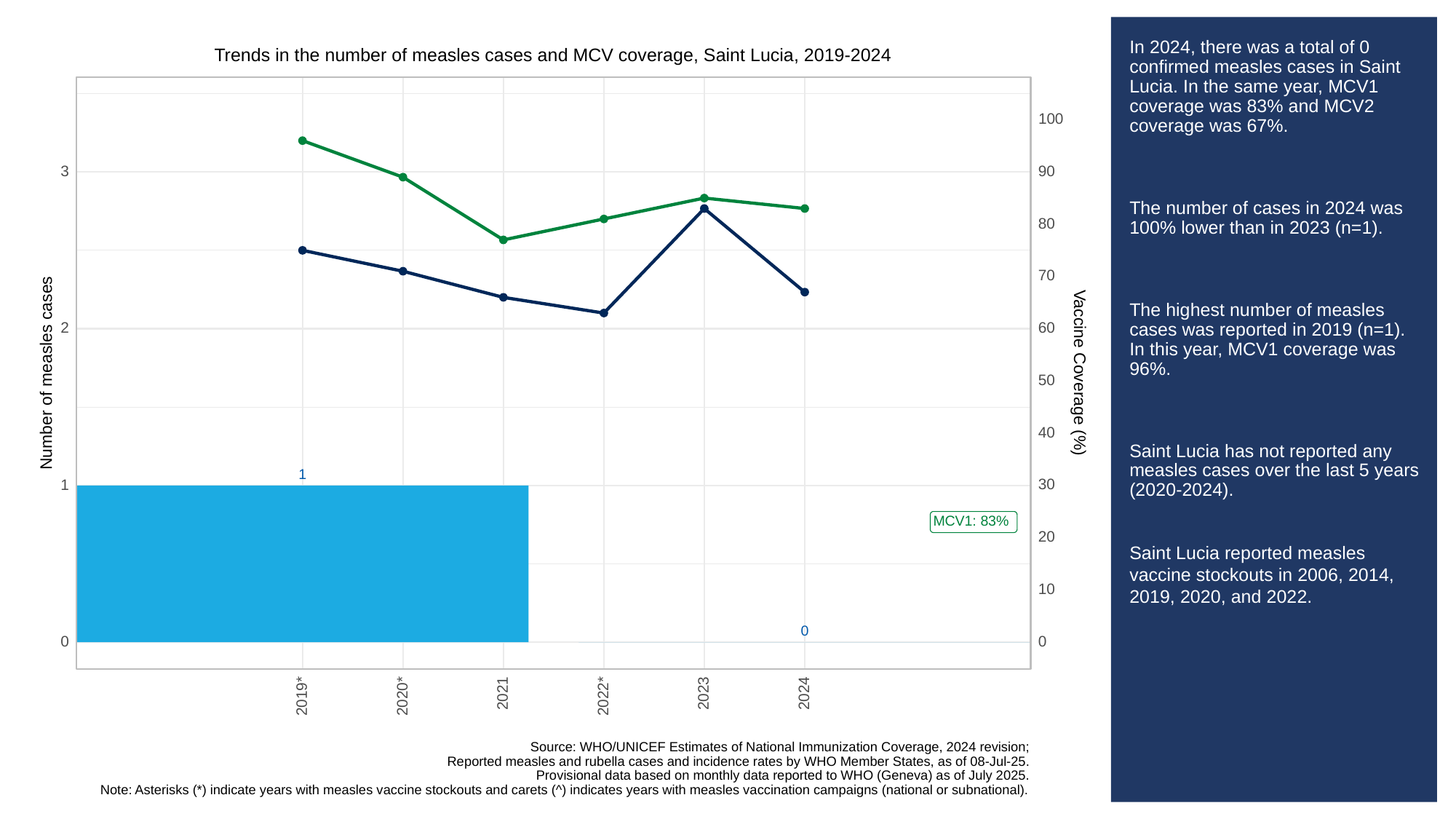

# In 2024, there was a total of 0 confirmed measles cases in Saint Lucia. In the same year, MCV1 coverage was 83% and MCV2 coverage was 67%.

The number of cases in 2024 was 100% lower than in 2023 (n=1).

The highest number of measles cases was reported in 2019 (n=1). In this year, MCV1 coverage was 96%.

Saint Lucia has not reported any measles cases over the last 5 years (2020-2024).

Saint Lucia reported measles vaccine stockouts in 2006, 2014, 2019, 2020, and 2022.

Trends in the number of measles cases and MCV coverage, Saint Lucia, 2019-2024

100

3
90

80

70

60
2

Vaccine Coverage (%)
Number of measles cases
50

40
1
30
1

MCV1: 83%
20

10
0
0
0

2023
2021
2024
2019*
2020*
2022*
Source: WHO/UNICEF Estimates of National Immunization Coverage, 2024 revision;
Reported measles and rubella cases and incidence rates by WHO Member States, as of 08-Jul-25.
Provisional data based on monthly data reported to WHO (Geneva) as of July 2025.
Note: Asterisks (*) indicate years with measles vaccine stockouts and carets (^) indicates years with measles vaccination campaigns (national or subnational).